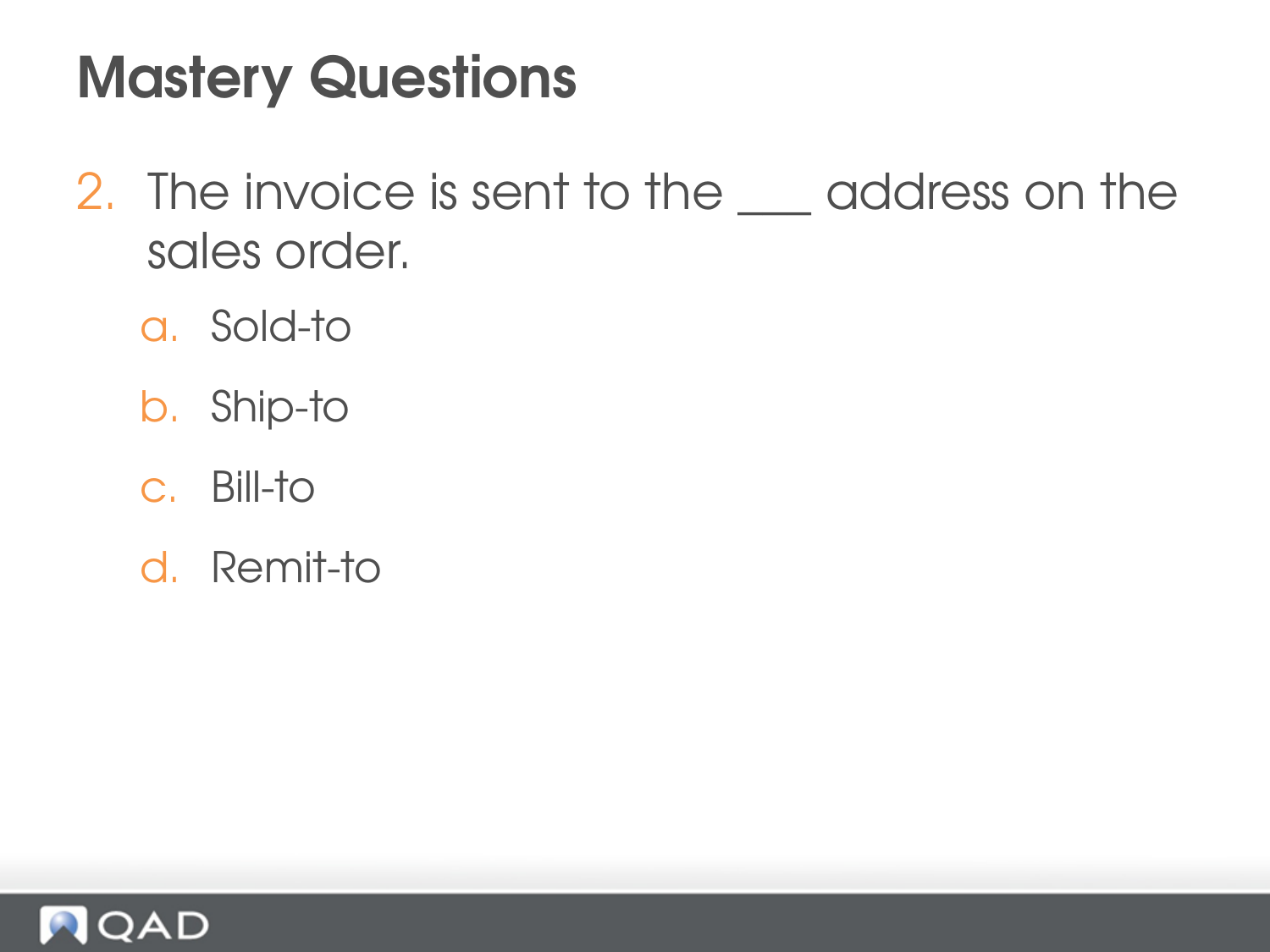

Mastery Questions
The invoice is sent to the ___ address on the sales order.
Sold-to
Ship-to
Bill-to
Remit-to